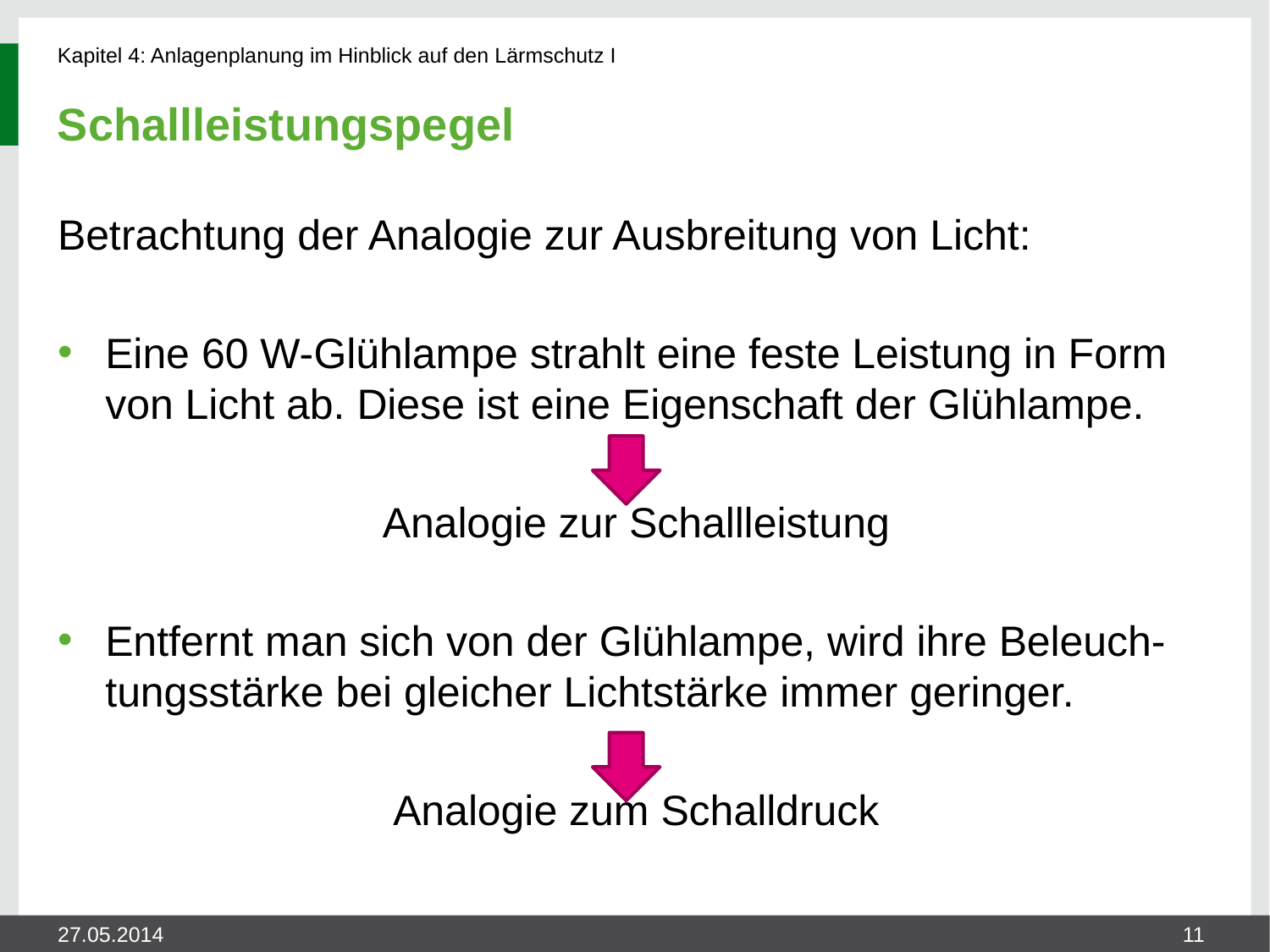

# Schallleistungspegel
Betrachtung der Analogie zur Ausbreitung von Licht:

Eine 60 W-Glühlampe strahlt eine feste Leistung in Form von Licht ab. Diese ist eine Eigenschaft der Glühlampe.

Analogie zur Schallleistung

Entfernt man sich von der Glühlampe, wird ihre Beleuch-tungsstärke bei gleicher Lichtstärke immer geringer.

Analogie zum Schalldruck

27.05.2014
11